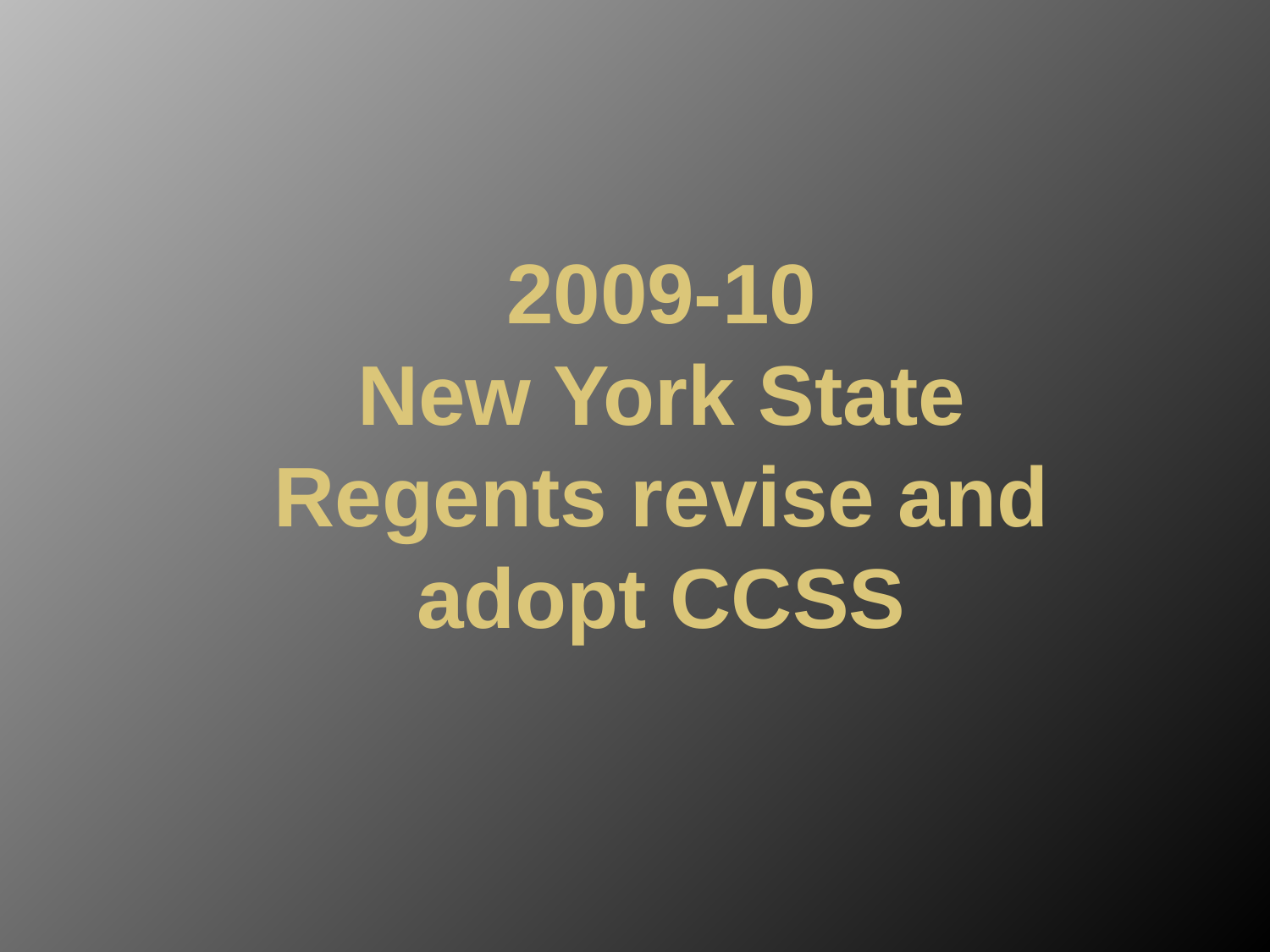

# 2009-10 New York State Regents revise and adopt CCSS